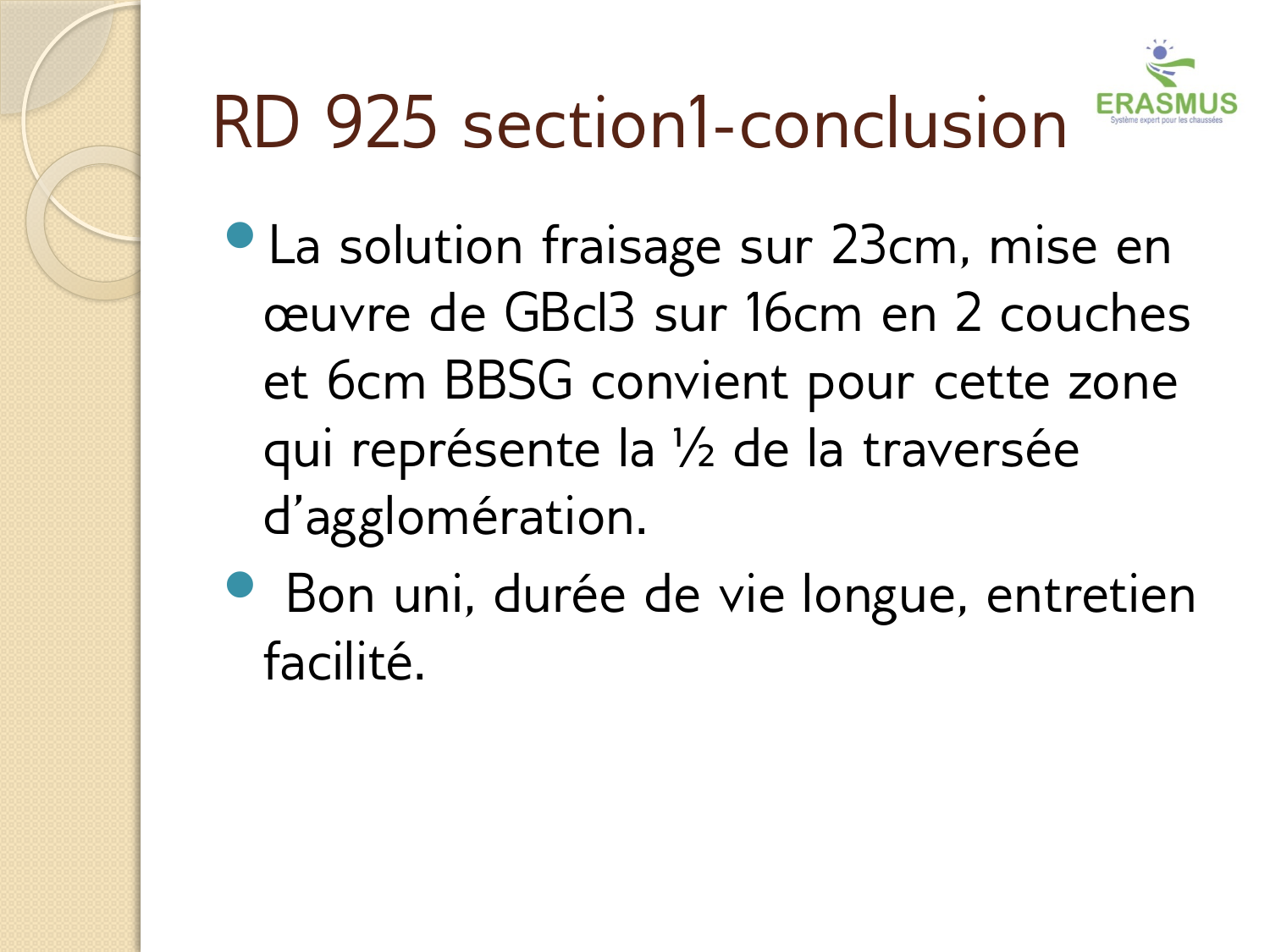

# RD 925 section1-conclusion
La solution fraisage sur 23cm, mise en œuvre de GBcl3 sur 16cm en 2 couches et 6cm BBSG convient pour cette zone qui représente la ½ de la traversée d’agglomération.
 Bon uni, durée de vie longue, entretien facilité.